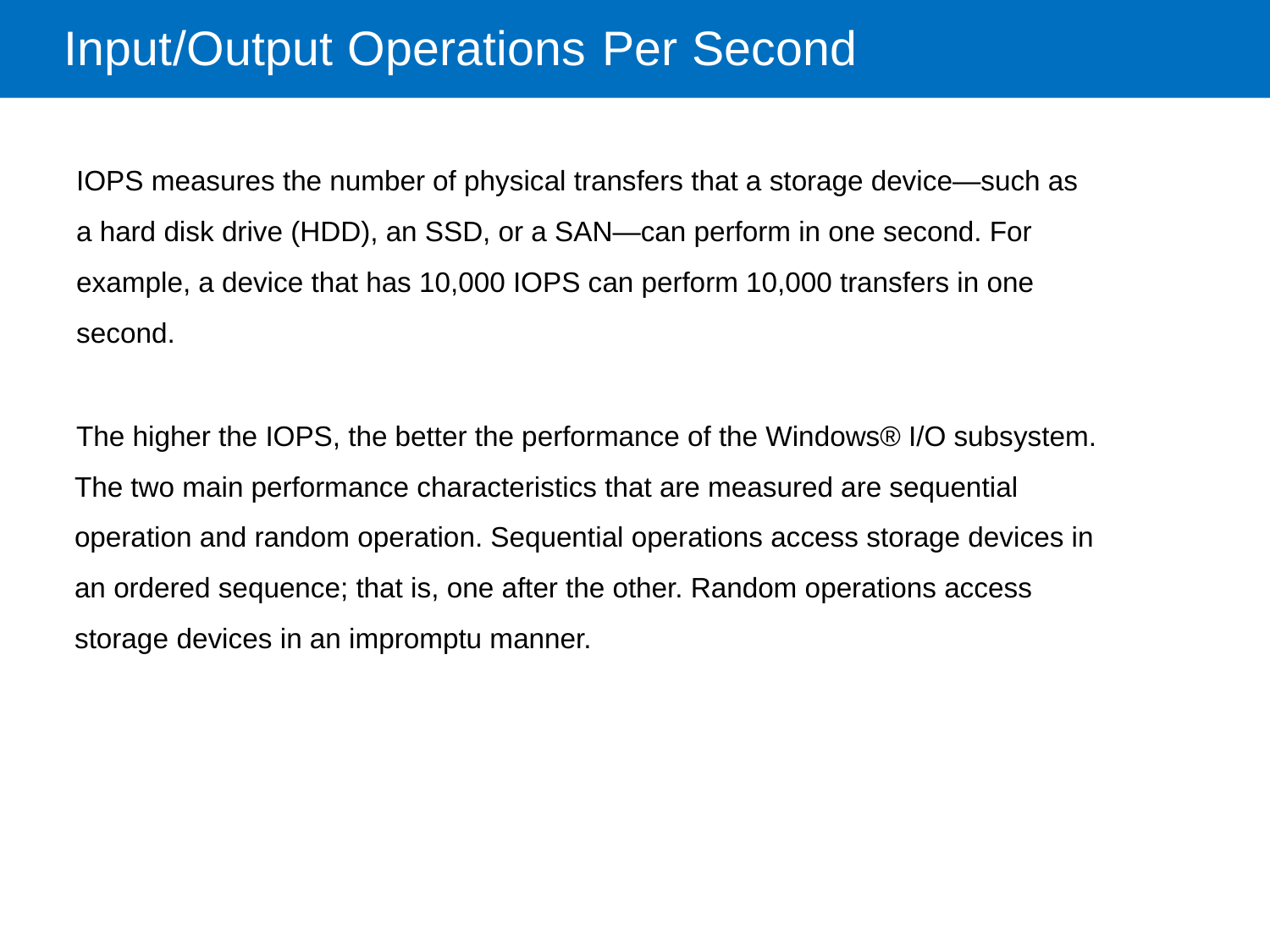

# Input/Output Operations Per Second
IOPS measures the number of physical transfers that a storage device—such as a hard disk drive (HDD), an SSD, or a SAN—can perform in one second. For example, a device that has 10,000 IOPS can perform 10,000 transfers in one second.

The higher the IOPS, the better the performance of the Windows® I/O subsystem.
The two main performance characteristics that are measured are sequential operation and random operation. Sequential operations access storage devices in an ordered sequence; that is, one after the other. Random operations access storage devices in an impromptu manner.